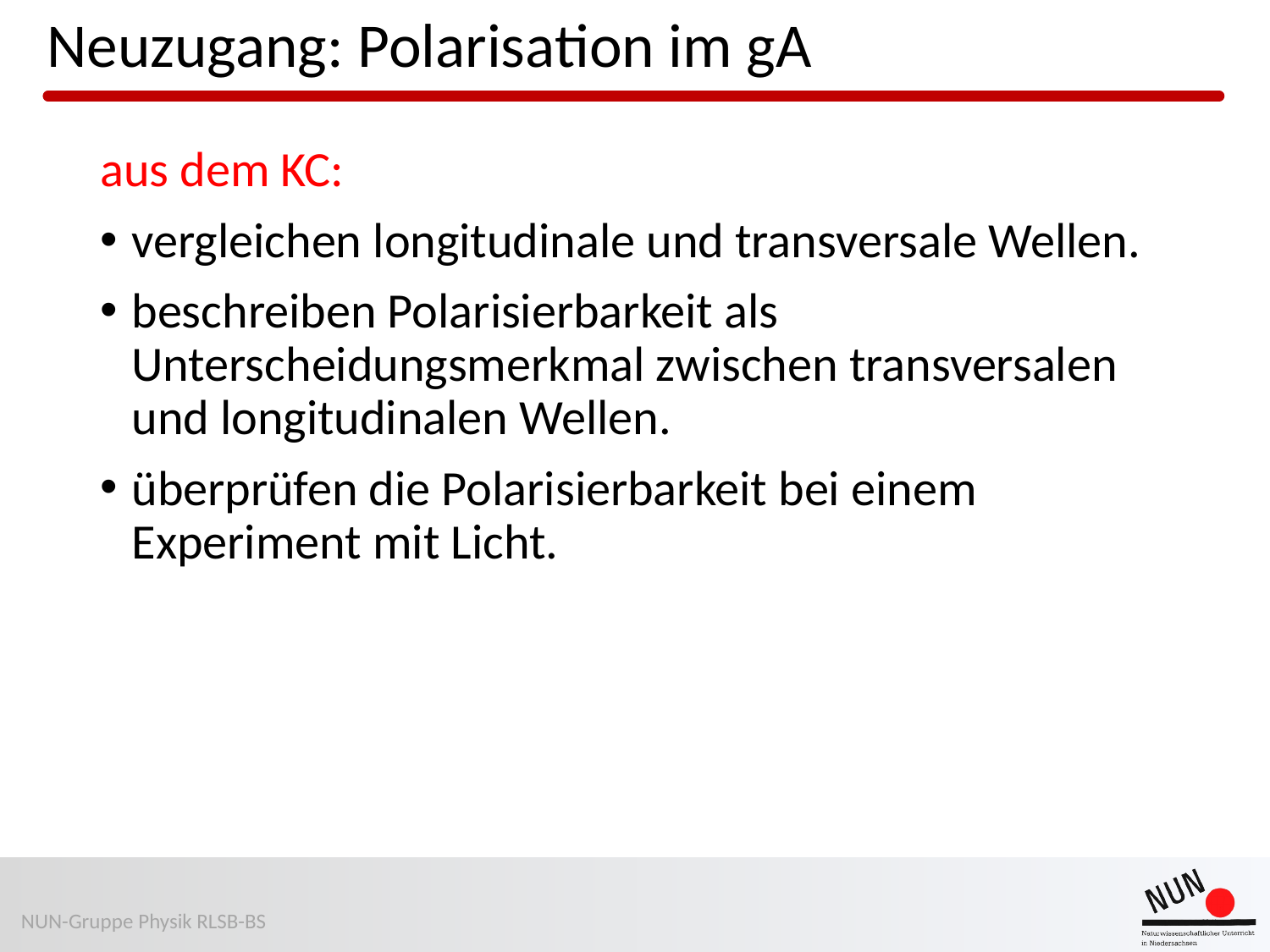

# Neuzugang: Polarisation im gA
aus dem KC:
vergleichen longitudinale und transversale Wellen.
beschreiben Polarisierbarkeit als Unterscheidungsmerkmal zwischen transversalen und longitudinalen Wellen.
überprüfen die Polarisierbarkeit bei einem Experiment mit Licht.